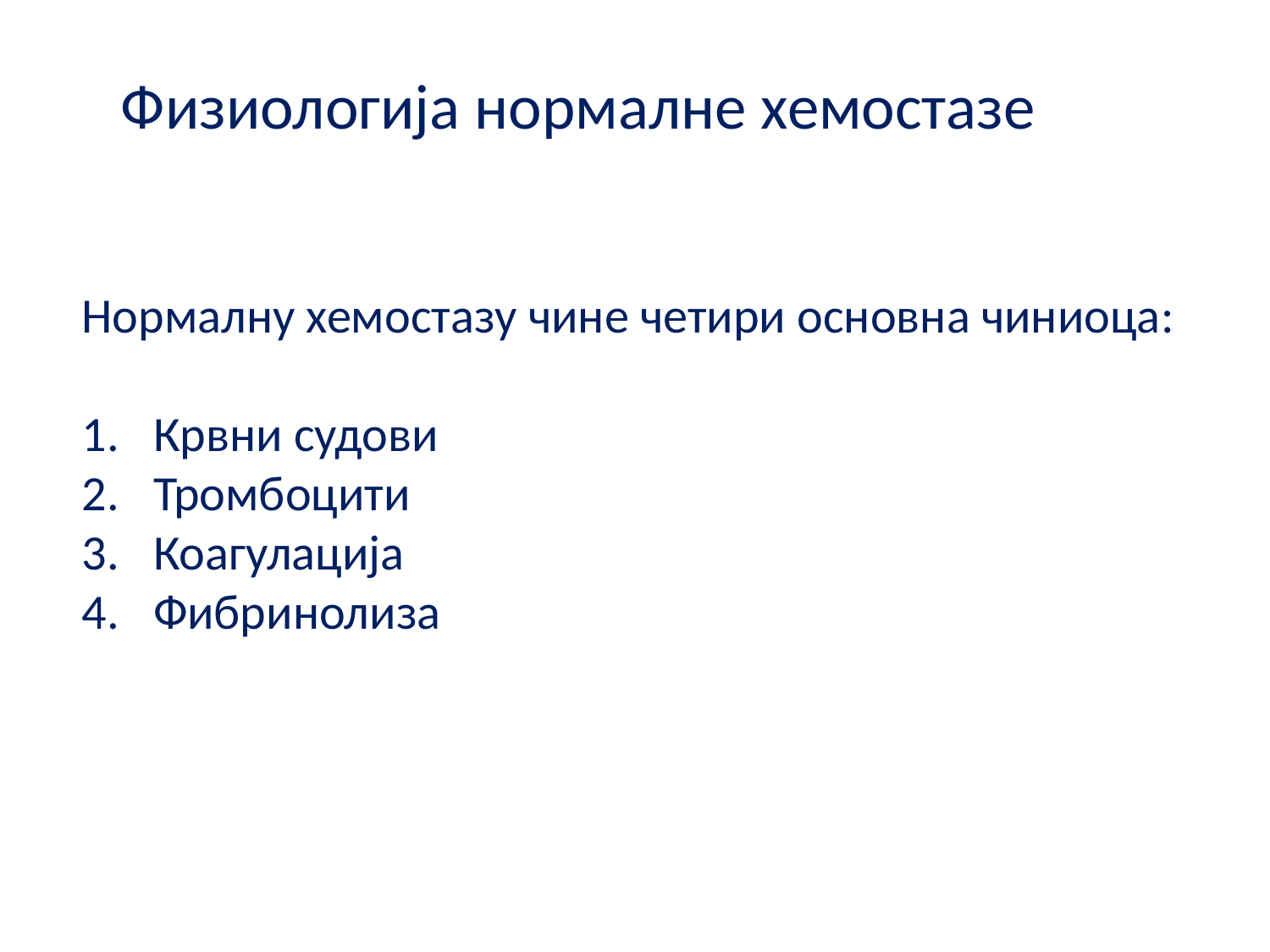

Физиологија нормалне хемостазе
Нормалну хемостазу чине четири основна чиниоца:

Крвни судови
Тромбоцити
Коагулација
Фибринолиза